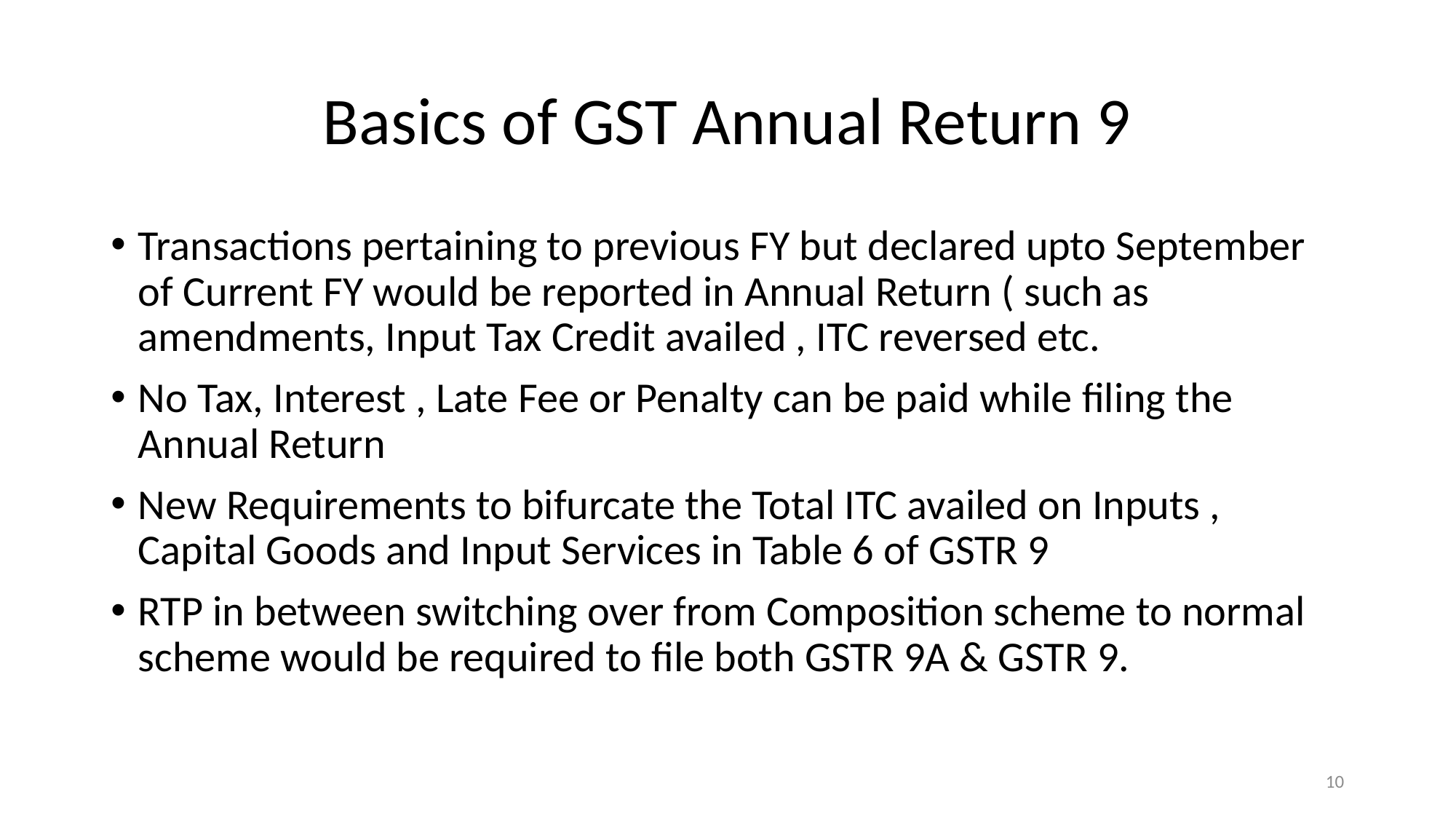

# Basics of GST Annual Return 9
Transactions pertaining to previous FY but declared upto September of Current FY would be reported in Annual Return ( such as amendments, Input Tax Credit availed , ITC reversed etc.
No Tax, Interest , Late Fee or Penalty can be paid while filing the Annual Return
New Requirements to bifurcate the Total ITC availed on Inputs , Capital Goods and Input Services in Table 6 of GSTR 9
RTP in between switching over from Composition scheme to normal scheme would be required to file both GSTR 9A & GSTR 9.
10